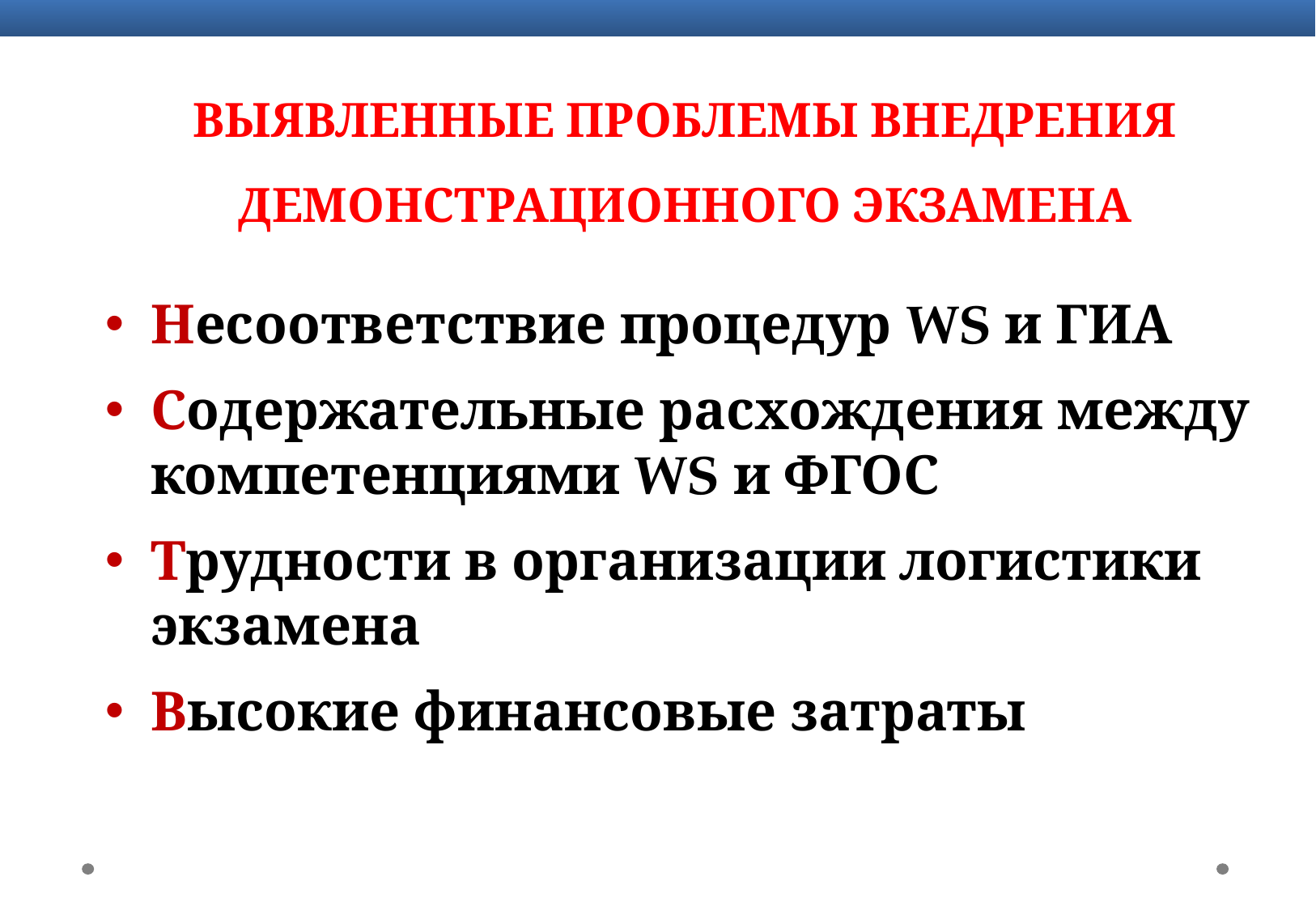

# Выявленные проблемы внедрения Демонстрационного Экзамена
Несоответствие процедур WS и ГИА
Содержательные расхождения между компетенциями WS и ФГОС
Трудности в организации логистики экзамена
Высокие финансовые затраты